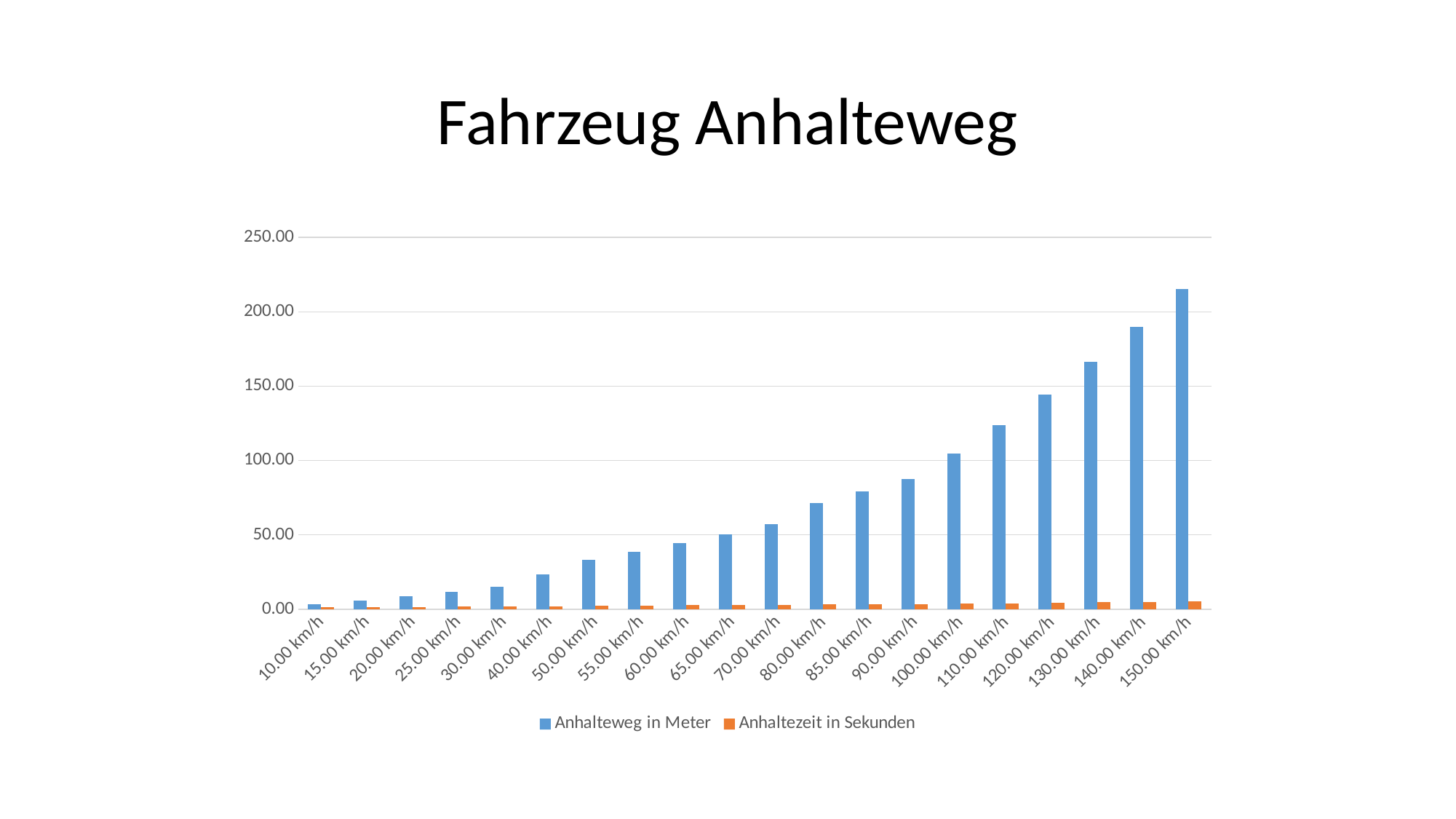

# Fahrzeug Anhalteweg

### Chart

| Category | Anhalteweg in Meter | Anhaltezeit in Sekunden |
|---|---|---|
| 10.00 km/h | 3.55 | 1.28 |
| 15.00 km/h | 5.9 | 1.42 |
| 20.00 km/h | 8.64 | 1.56 |
| 25.00 km/h | 11.74 | 1.69 |
| 30.00 km/h | 15.28 | 1.83 |
| 40.00 km/h | 23.46 | 2.11 |
| 50.00 km/h | 33.18 | 2.39 |
| 55.00 km/h | 38.62 | 2.53 |
| 60.00 km/h | 44.44 | 2.67 |
| 65.00 km/h | 50.55 | 2.81 |
| 70.00 km/h | 57.25 | 2.94 |
| 80.00 km/h | 71.6 | 3.22 |
| 85.00 km/h | 79.36 | 3.36 |
| 90.00 km/h | 87.5 | 3.5 |
| 100.00 km/h | 104.94 | 3.78 |
| 110.00 km/h | 123.92 | 4.06 |
| 120.00 km/h | 144.44 | 4.33 |
| 130.00 km/h | 166.51 | 4.61 |
| 140.00 km/h | 190.12 | 4.89 |
| 150.00 km/h | 215.28 | 5.17 |